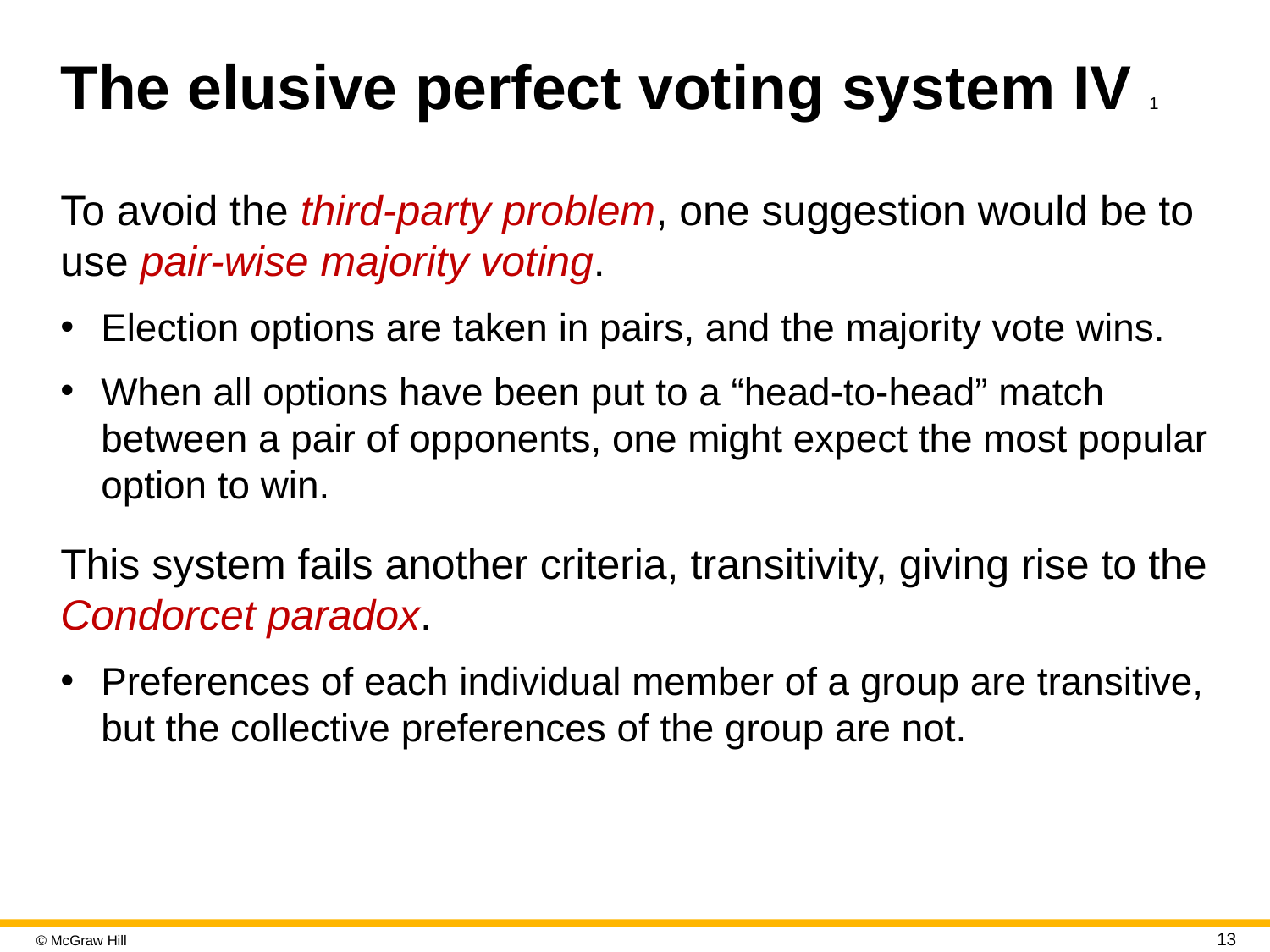

# The elusive perfect voting system IV 1
To avoid the third-party problem, one suggestion would be to use pair-wise majority voting.
Election options are taken in pairs, and the majority vote wins.
When all options have been put to a “head-to-head” match between a pair of opponents, one might expect the most popular option to win.
This system fails another criteria, transitivity, giving rise to the Condorcet paradox.
Preferences of each individual member of a group are transitive, but the collective preferences of the group are not.